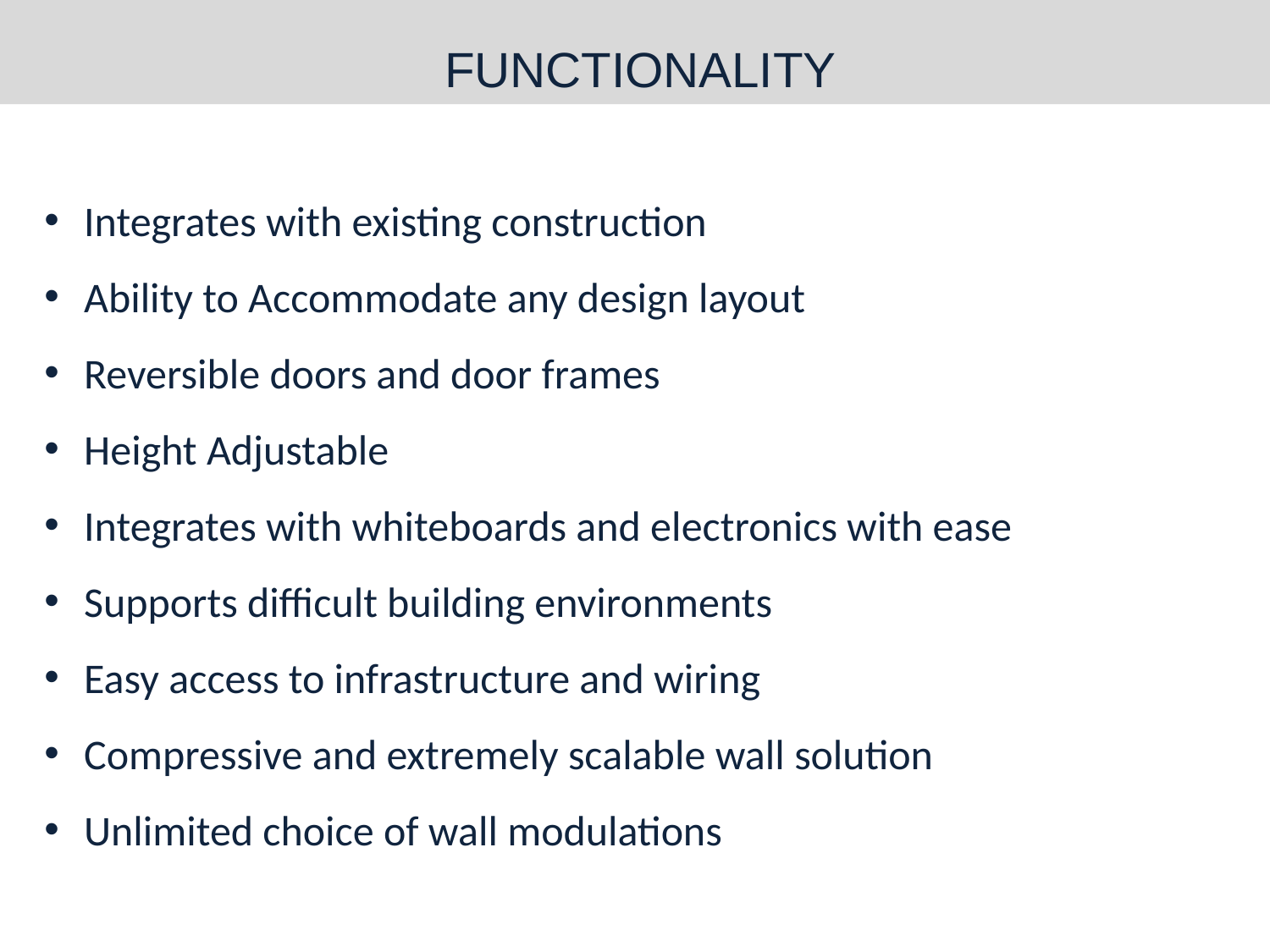

FUNCTIONALITY
Integrates with existing construction
Ability to Accommodate any design layout
Reversible doors and door frames
Height Adjustable
Integrates with whiteboards and electronics with ease
Supports difficult building environments
Easy access to infrastructure and wiring
Compressive and extremely scalable wall solution
Unlimited choice of wall modulations